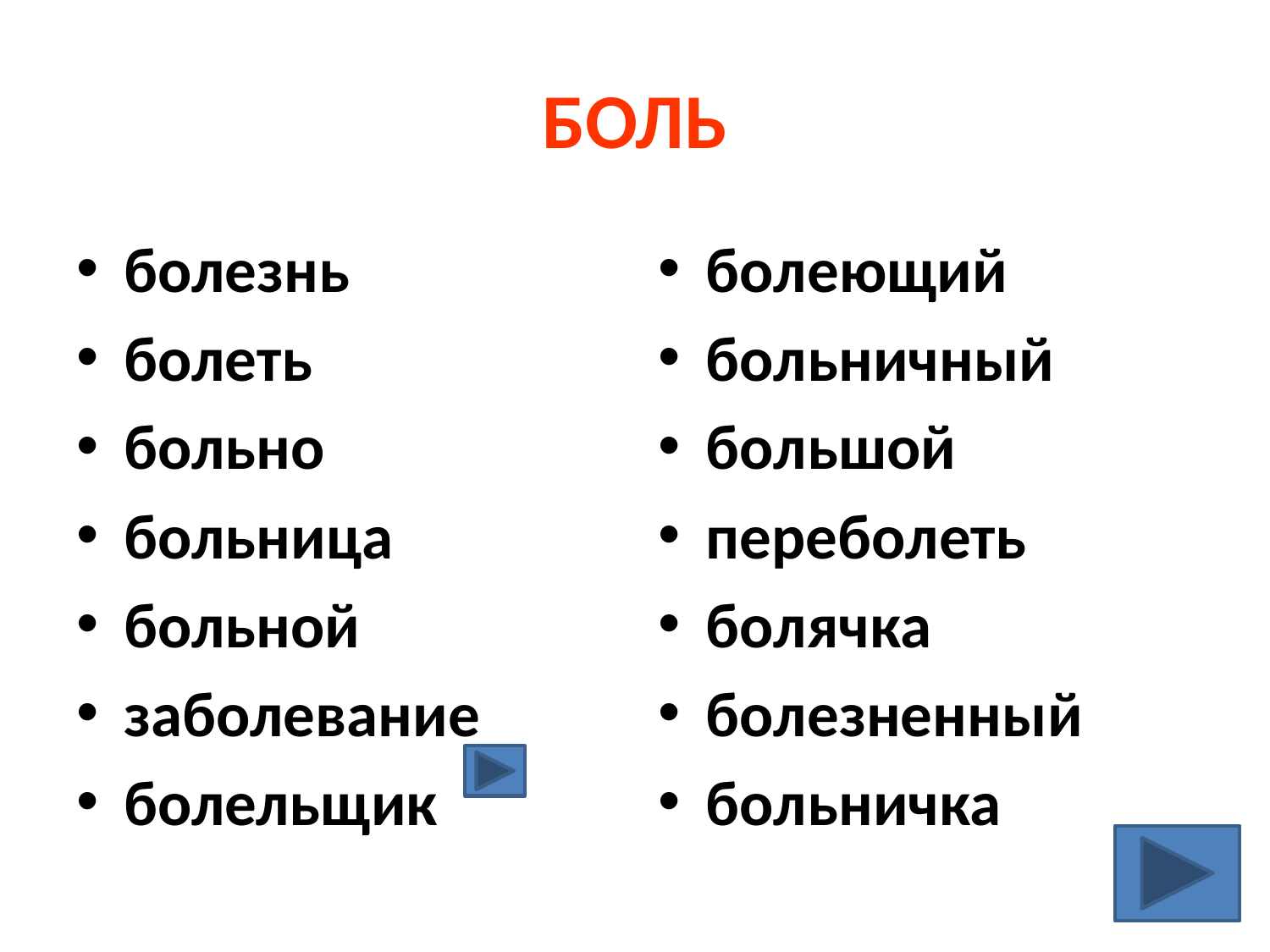

# БОЛЬ
болезнь
болеть
больно
больница
больной
заболевание
болельщик
болеющий
больничный
большой
переболеть
болячка
болезненный
больничка